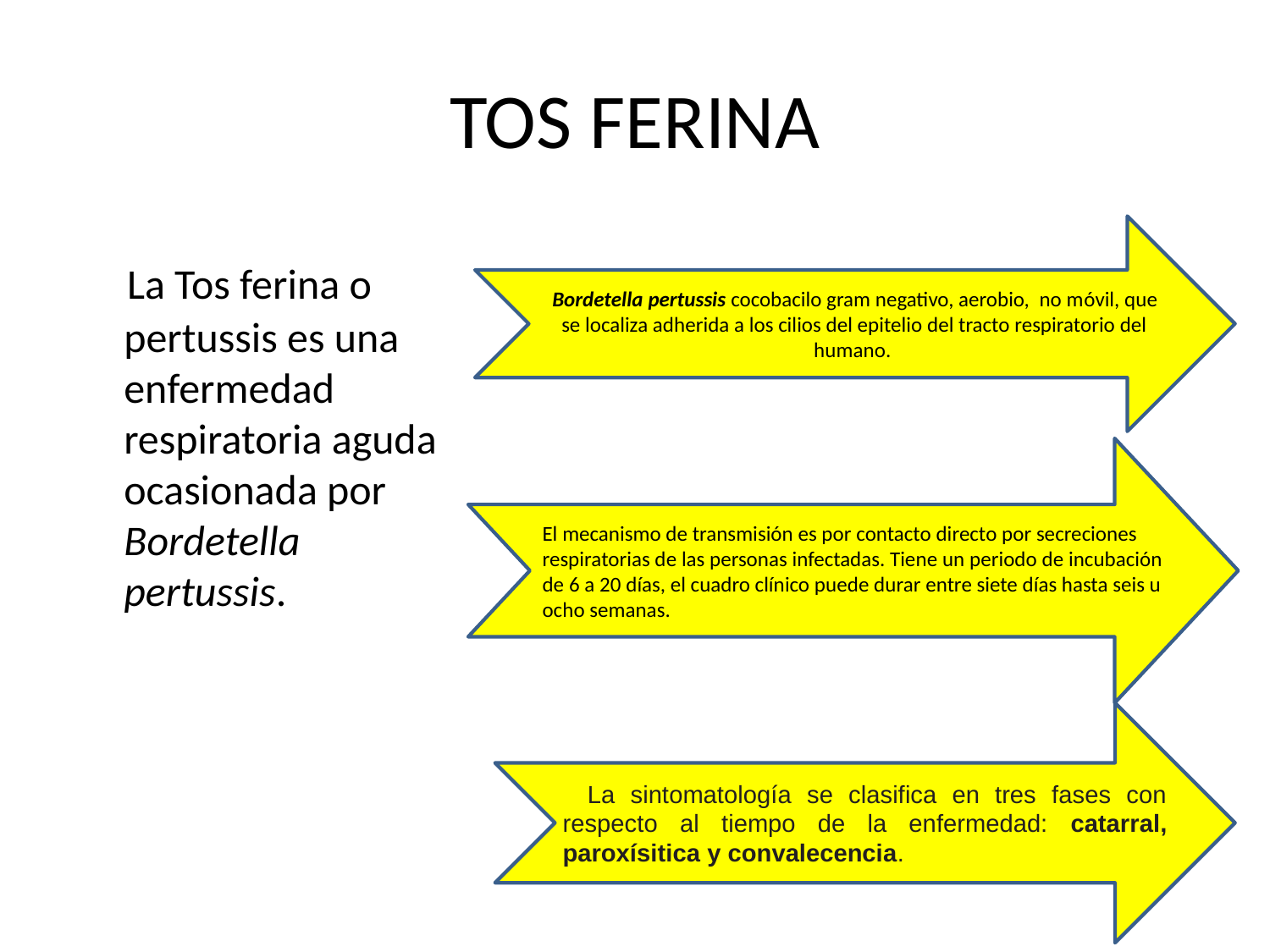

# TOS FERINA
Bordetella pertussis cocobacilo gram negativo, aerobio,  no móvil, que se localiza adherida a los cilios del epitelio del tracto respiratorio del humano.
    La Tos ferina o pertussis es una enfermedad respiratoria aguda ocasionada por Bordetella pertussis.

El mecanismo de transmisión es por contacto directo por secreciones respiratorias de las personas infectadas. Tiene un periodo de incubación de 6 a 20 días, el cuadro clínico puede durar entre siete días hasta seis u ocho semanas.

La sintomatología se clasifica en tres fases con respecto al tiempo de la enfermedad: catarral, paroxísitica y convalecencia.